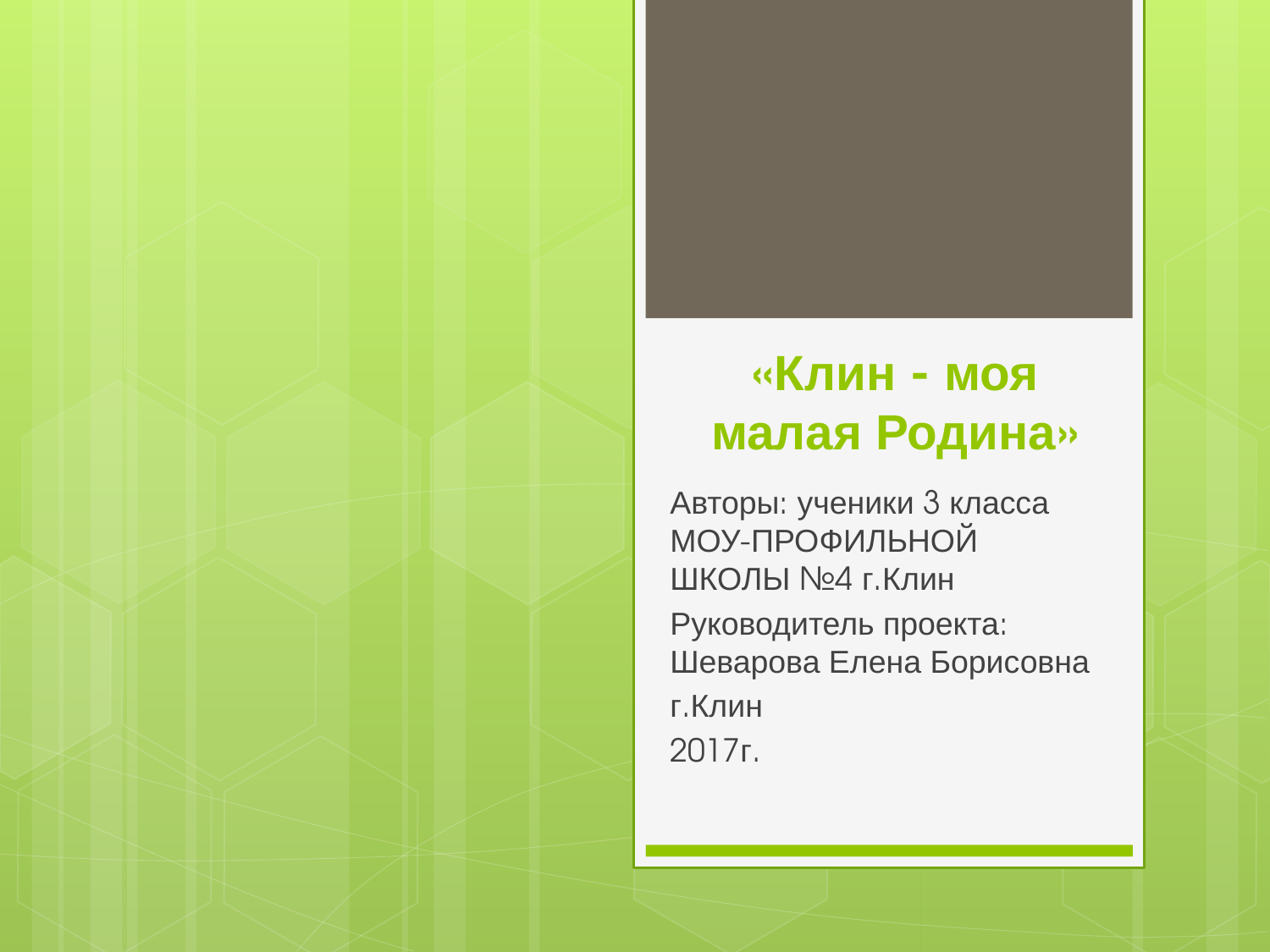

# «Клин - моя малая Родина»
Авторы: ученики 3 класса МОУ-ПРОФИЛЬНОЙ ШКОЛЫ №4 г.Клин
Руководитель проекта: Шеварова Елена Борисовна
г.Клин
2017г.